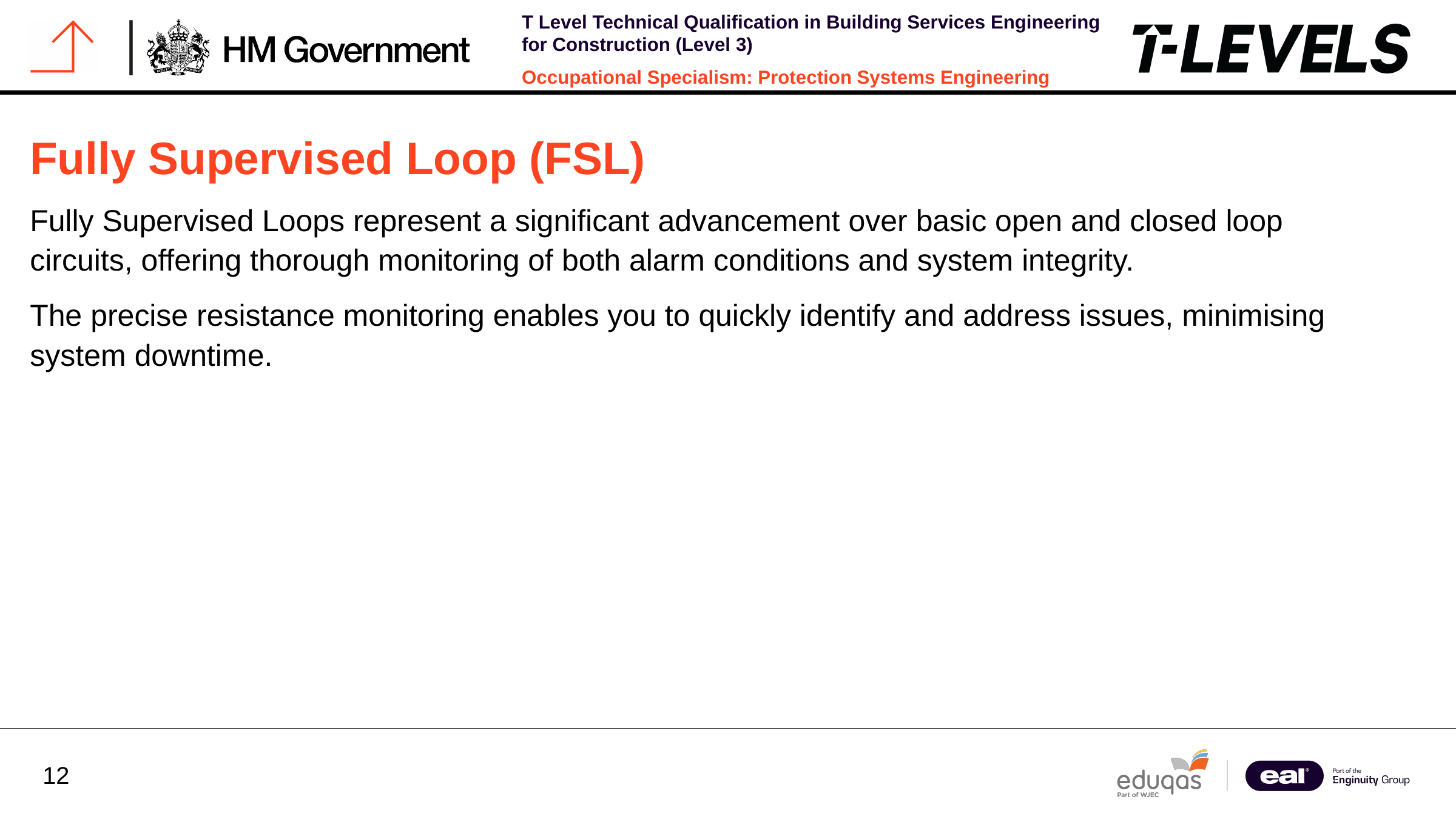

Fully Supervised Loop (FSL)
Fully Supervised Loops represent a significant advancement over basic open and closed loop circuits, offering thorough monitoring of both alarm conditions and system integrity.
The precise resistance monitoring enables you to quickly identify and address issues, minimising system downtime.